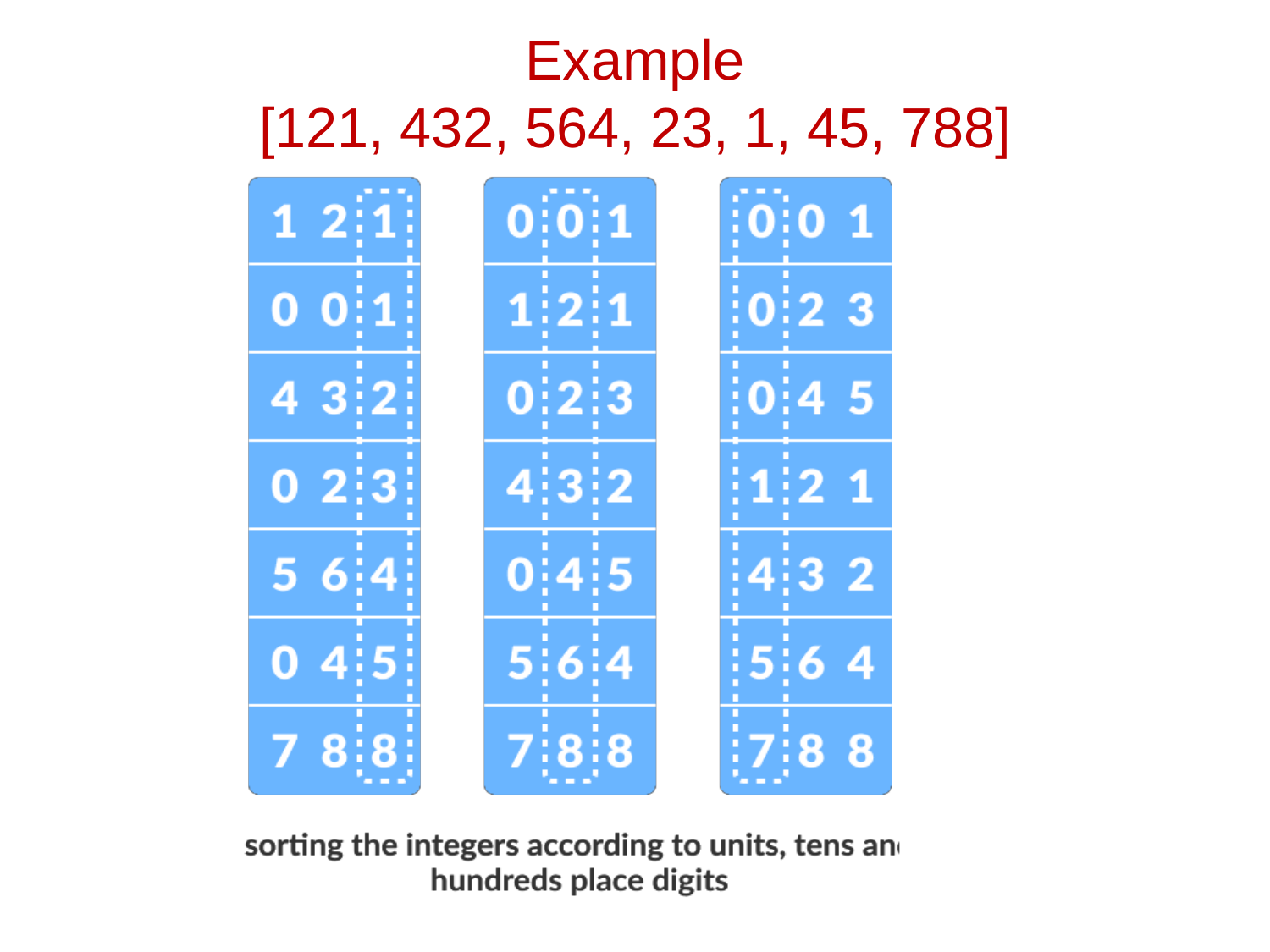

Example
[121,
432,
564,
23,
1,
45,
788]